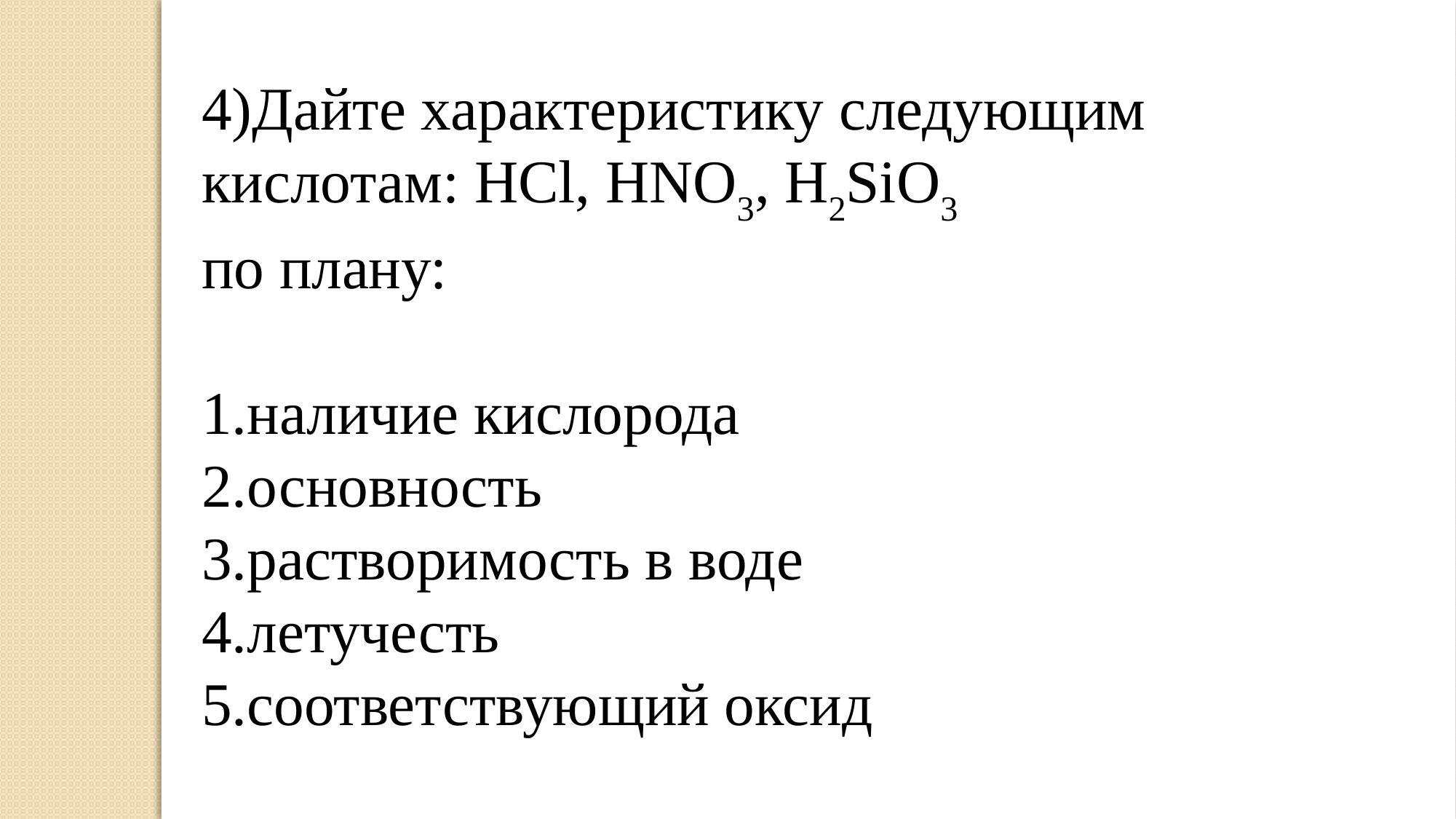

4)Дайте характеристику следующим кислотам: HCl, HNO3, H2SiO3 
по плану:
1.наличие кислорода
2.основность
3.растворимость в воде
4.летучесть
5.соответствующий оксид